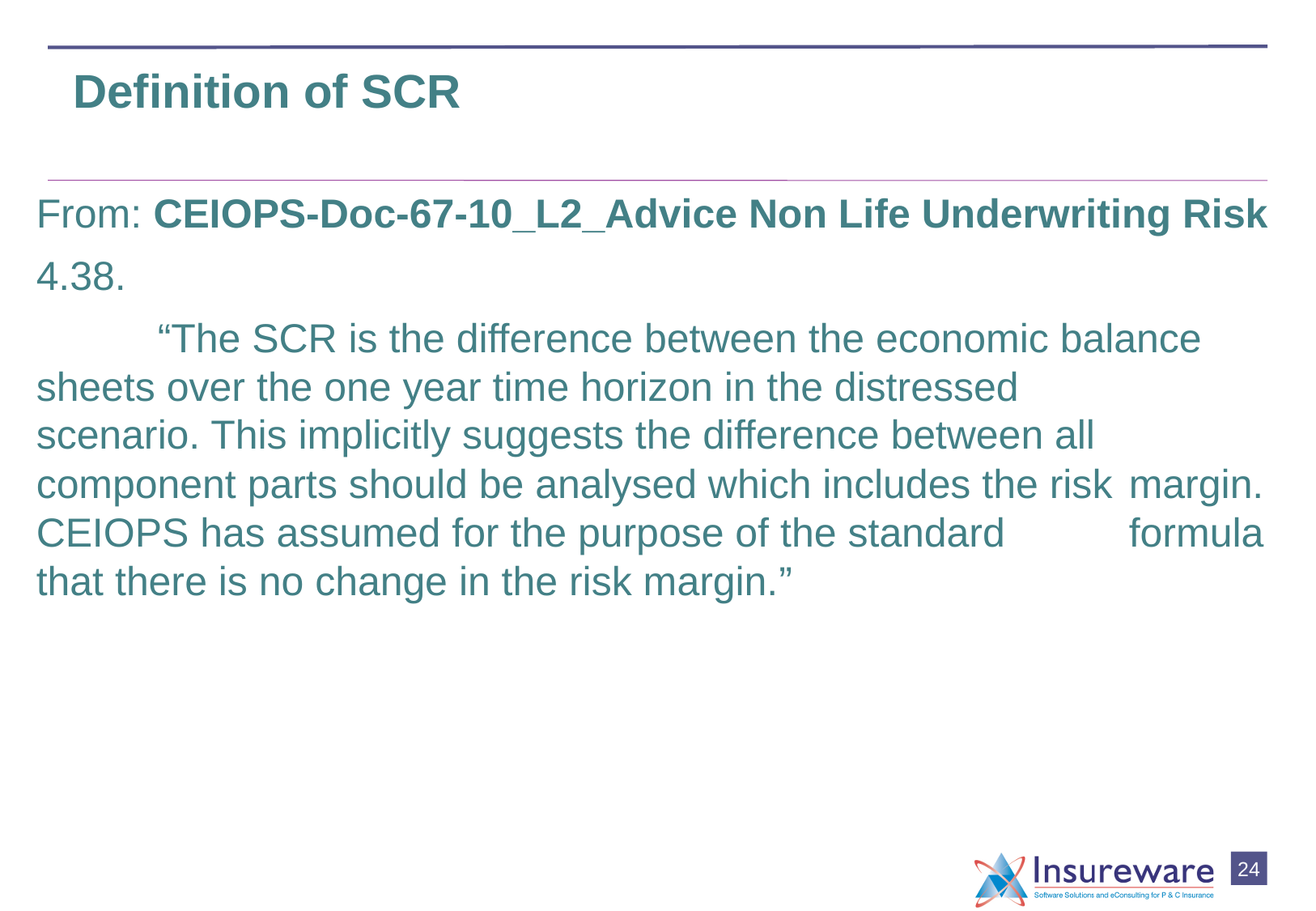

# Definition of SCR
From: CEIOPS-Doc-67-10_L2_Advice Non Life Underwriting Risk
4.38.
	“The SCR is the difference between the economic balance 	sheets over the one year time horizon in the distressed 	scenario. This implicitly suggests the difference between all 	component parts should be analysed which includes the risk 	margin. CEIOPS has assumed for the purpose of the standard 	formula that there is no change in the risk margin.”
24